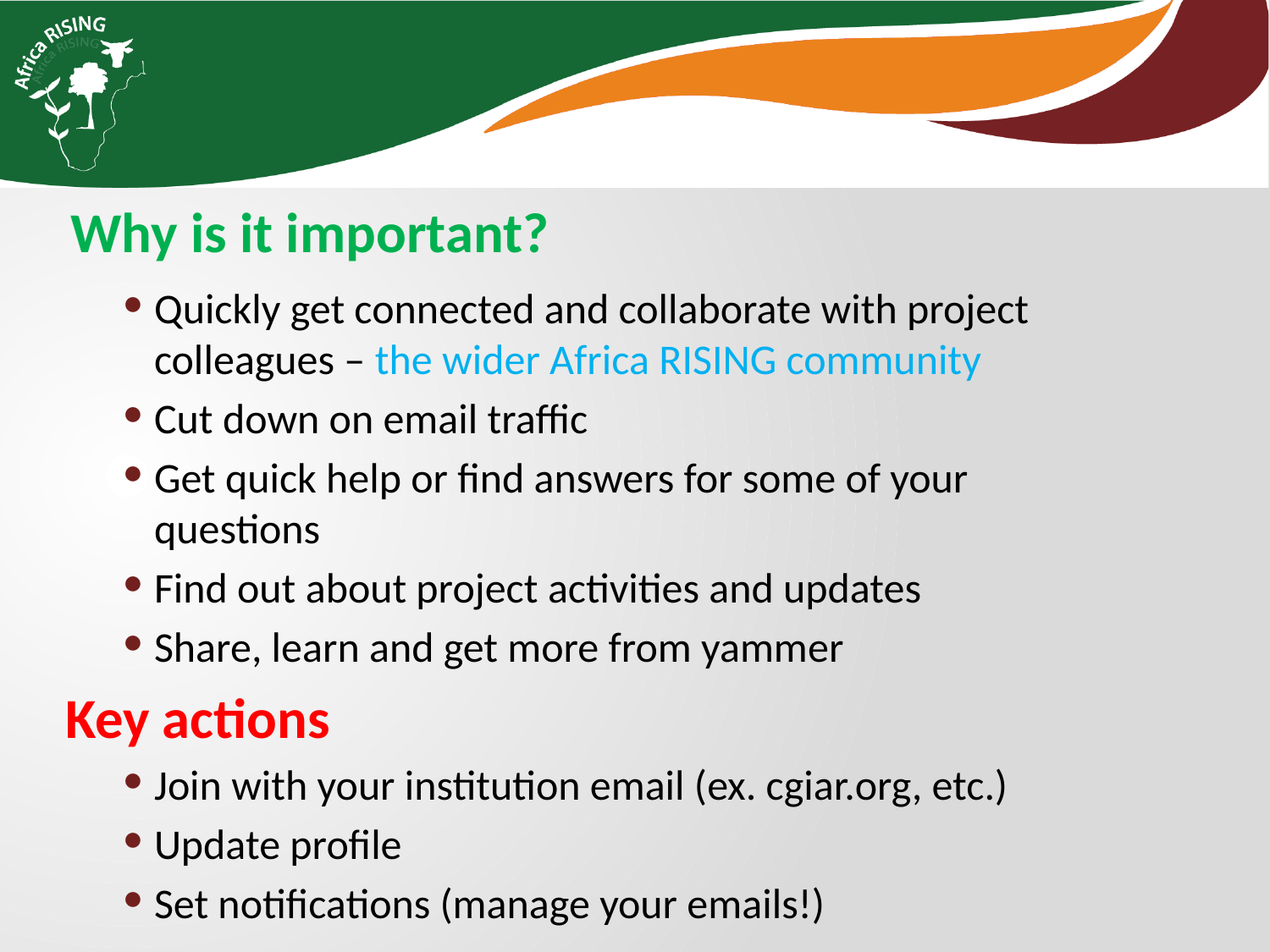

Why is it important?
Quickly get connected and collaborate with project colleagues – the wider Africa RISING community
Cut down on email traffic
Get quick help or find answers for some of your questions
Find out about project activities and updates
Share, learn and get more from yammer
Key actions
Join with your institution email (ex. cgiar.org, etc.)
Update profile
Set notifications (manage your emails!)